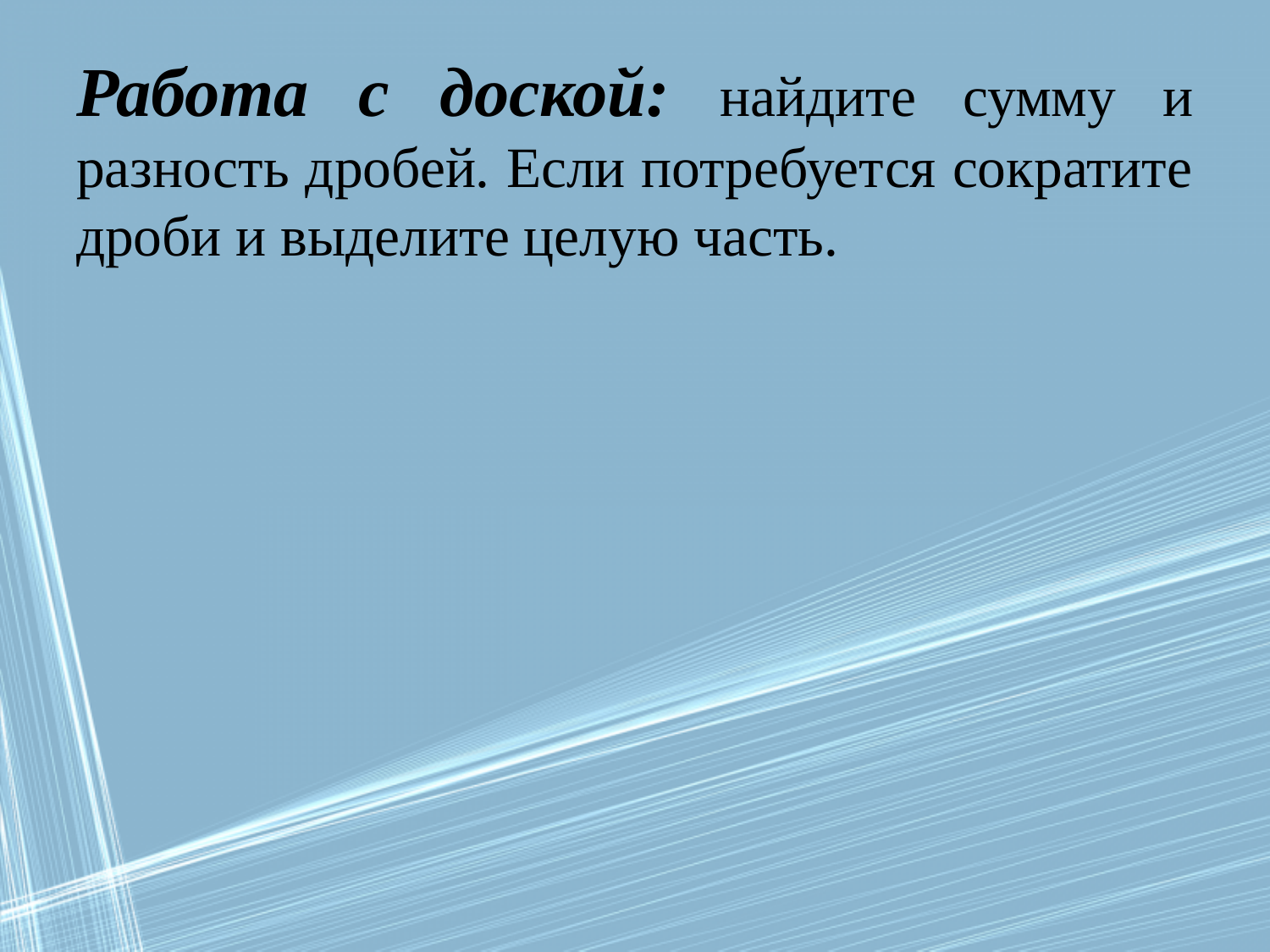

# Работа с доской: найдите сумму и разность дробей. Если потребуется сократите дроби и выделите целую часть.